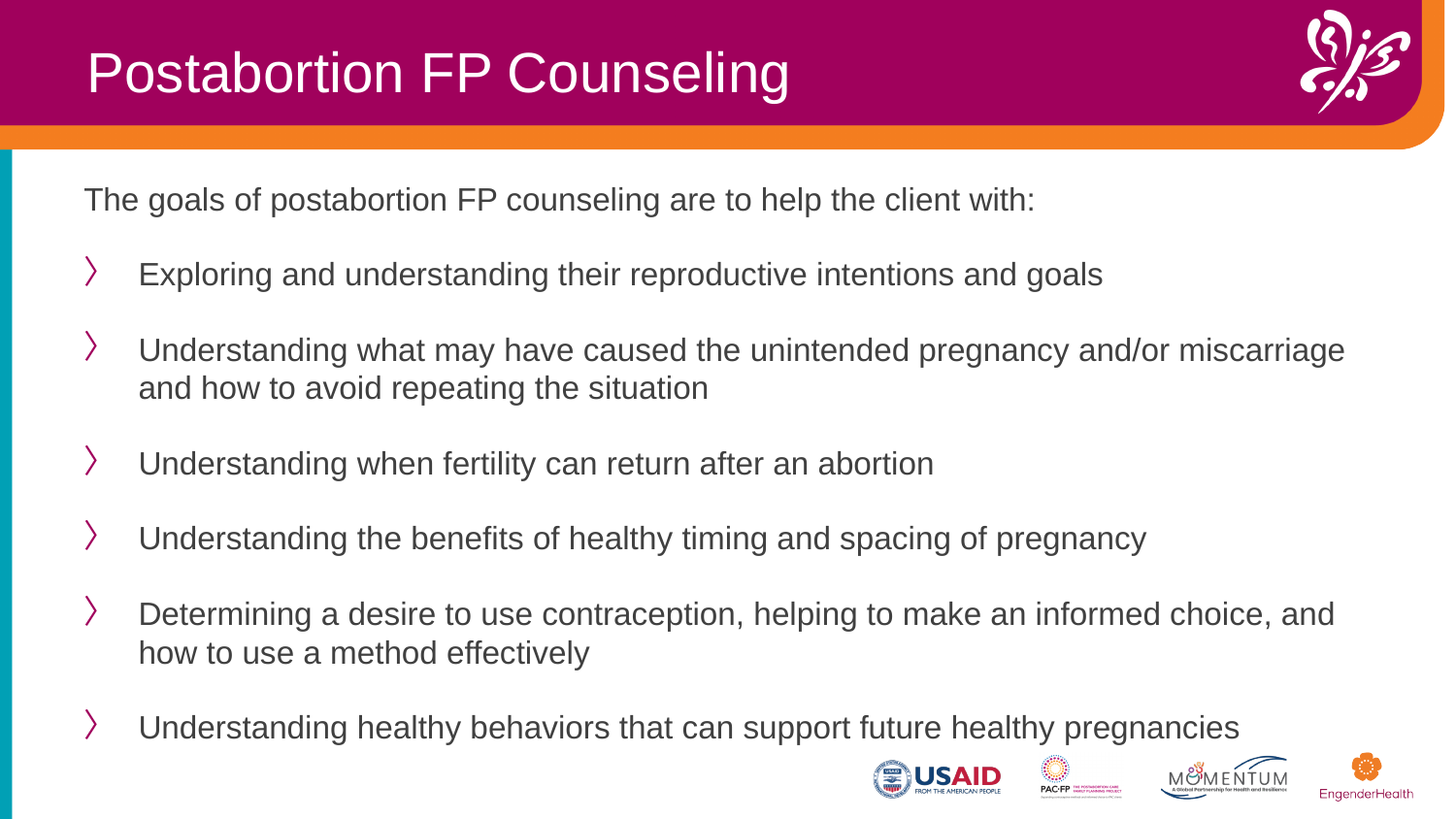

Postabortion FP Counseling
The goals of postabortion FP counseling are to help the client with:​
Exploring and understanding their reproductive intentions and goals
Understanding what may have caused the unintended pregnancy and/or miscarriage and how to avoid repeating the situation
Understanding when fertility can return after an abortion
Understanding the benefits of healthy timing and spacing of pregnancy
Determining a desire to use contraception, helping to make an informed choice, and how to use a method effectively
Understanding healthy behaviors that can support future healthy pregnancies